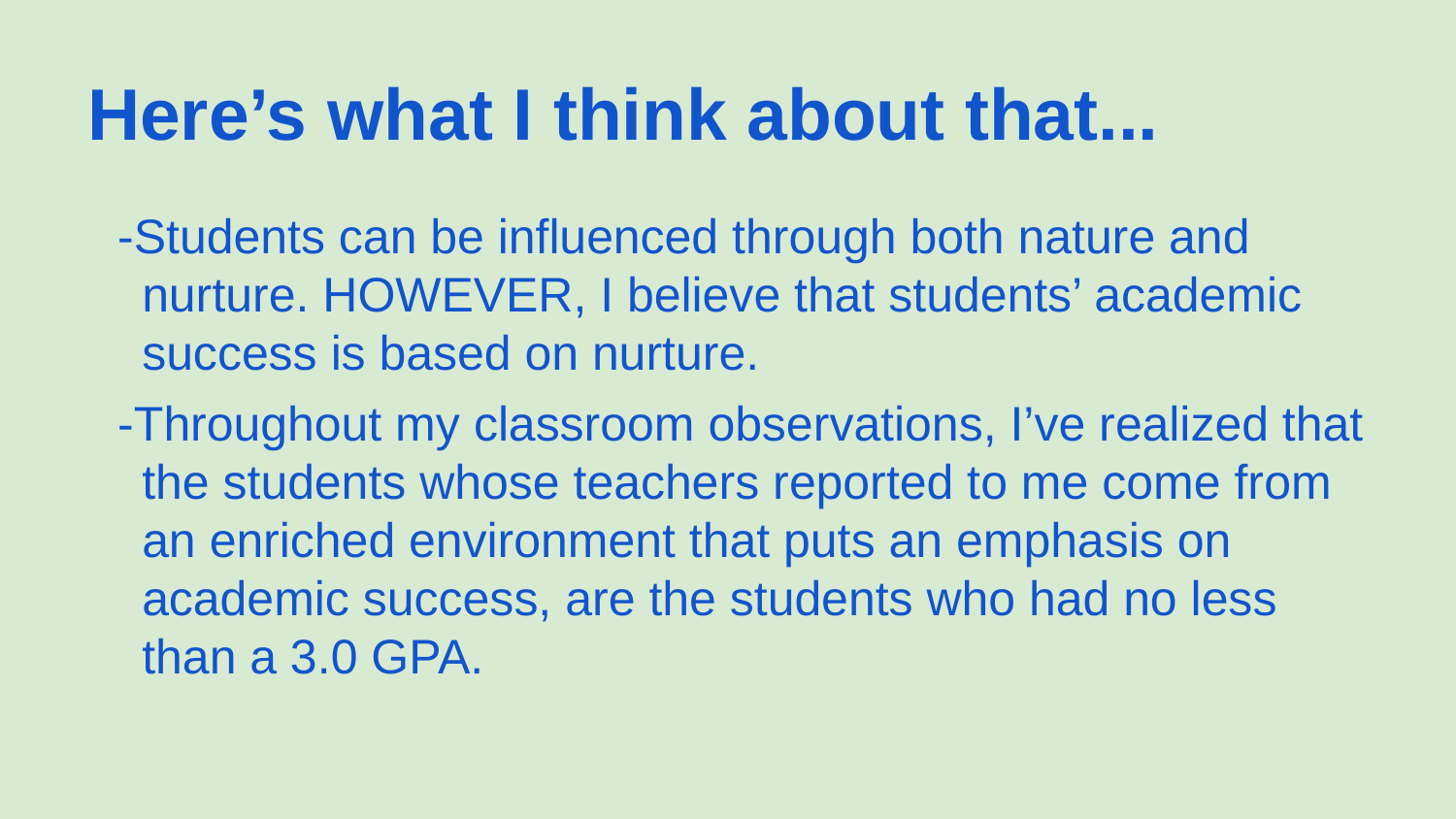

# Here’s what I think about that...
-Students can be influenced through both nature and nurture. HOWEVER, I believe that students’ academic success is based on nurture.
-Throughout my classroom observations, I’ve realized that the students whose teachers reported to me come from an enriched environment that puts an emphasis on academic success, are the students who had no less than a 3.0 GPA.